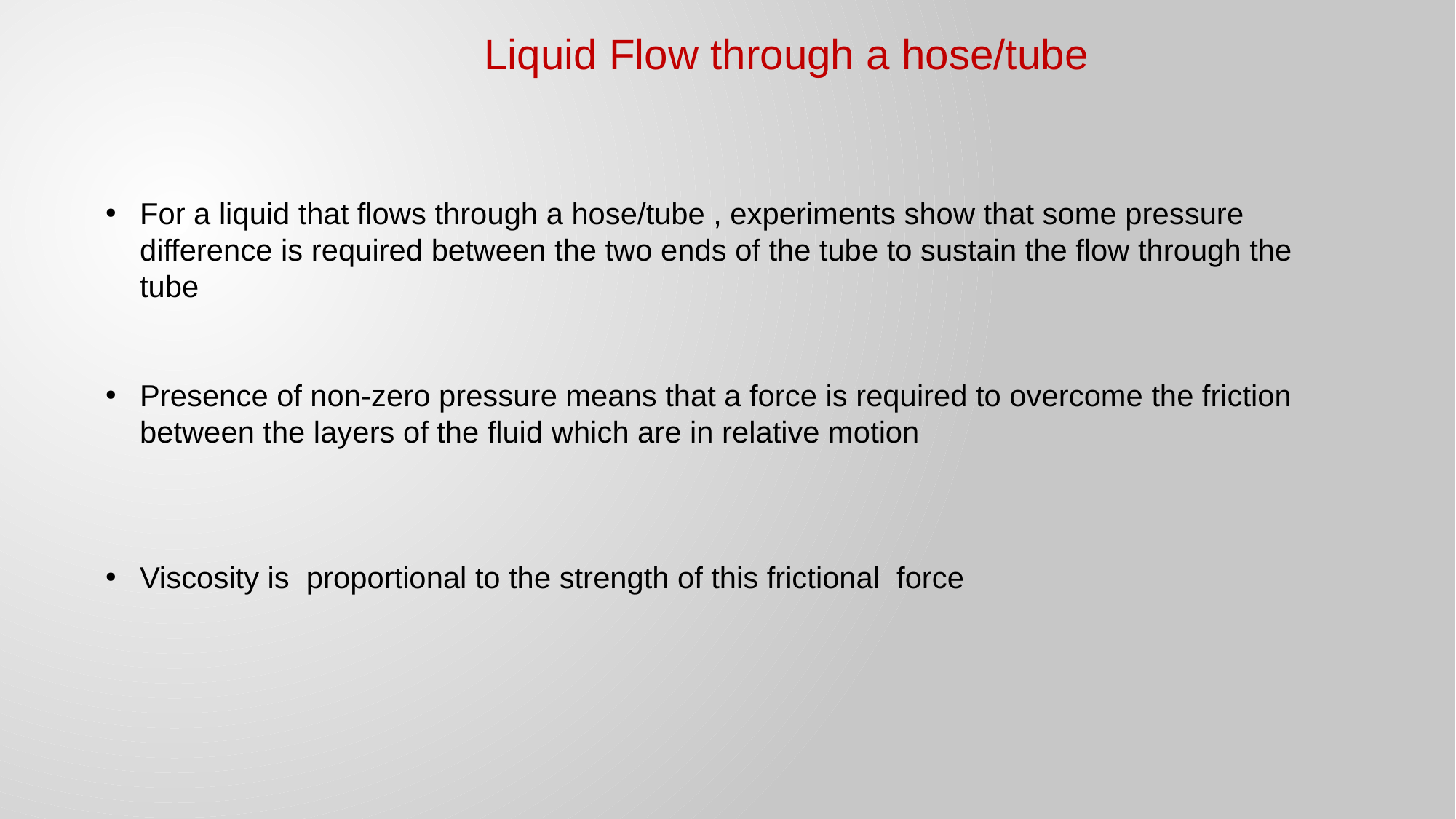

Liquid Flow through a hose/tube
For a liquid that flows through a hose/tube , experiments show that some pressure difference is required between the two ends of the tube to sustain the flow through the tube

Presence of non-zero pressure means that a force is required to overcome the friction between the layers of the fluid which are in relative motion

Viscosity is  proportional to the strength of this frictional  force